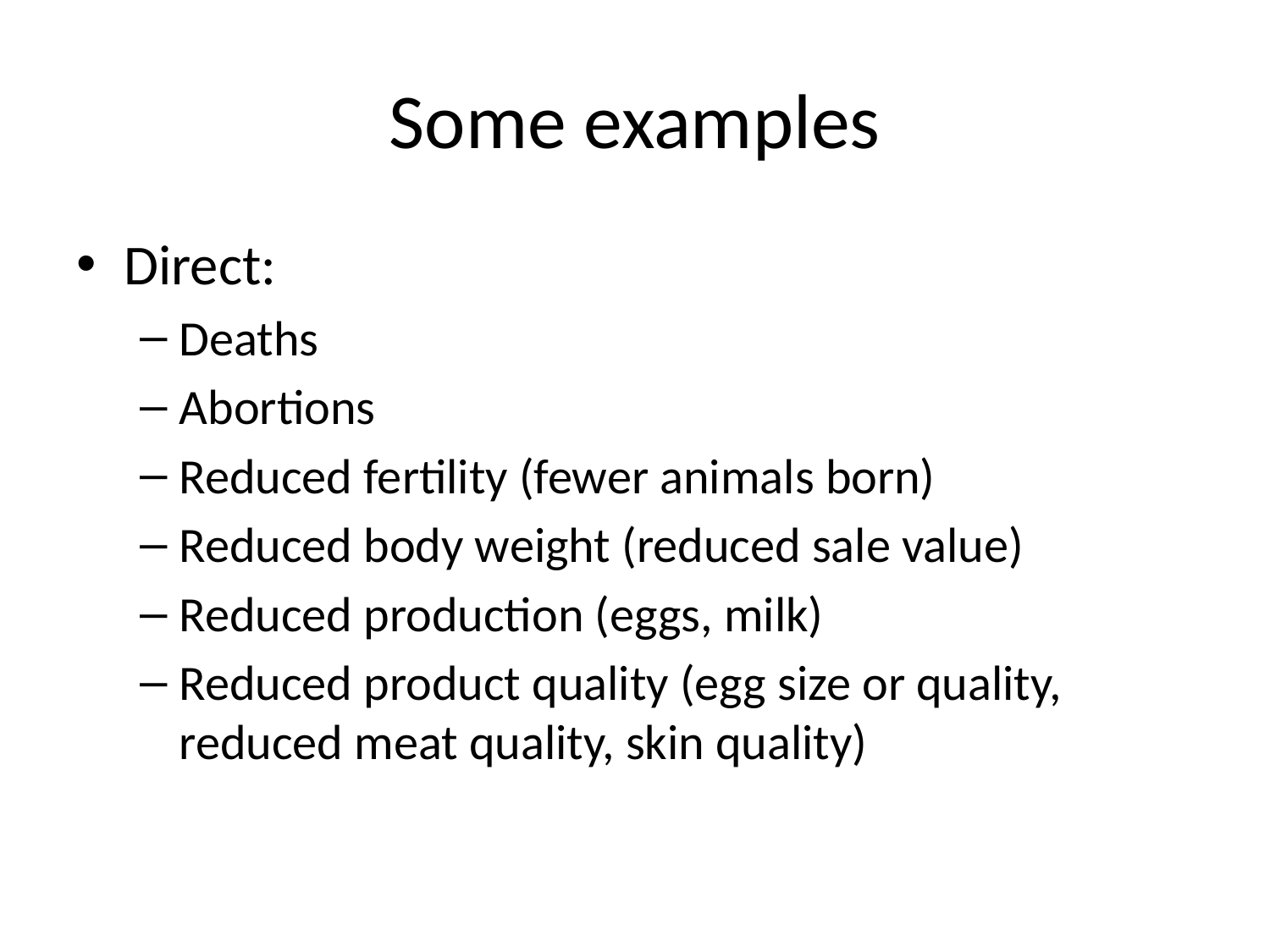

# Some examples
Direct:
Deaths
Abortions
Reduced fertility (fewer animals born)
Reduced body weight (reduced sale value)
Reduced production (eggs, milk)
Reduced product quality (egg size or quality, reduced meat quality, skin quality)